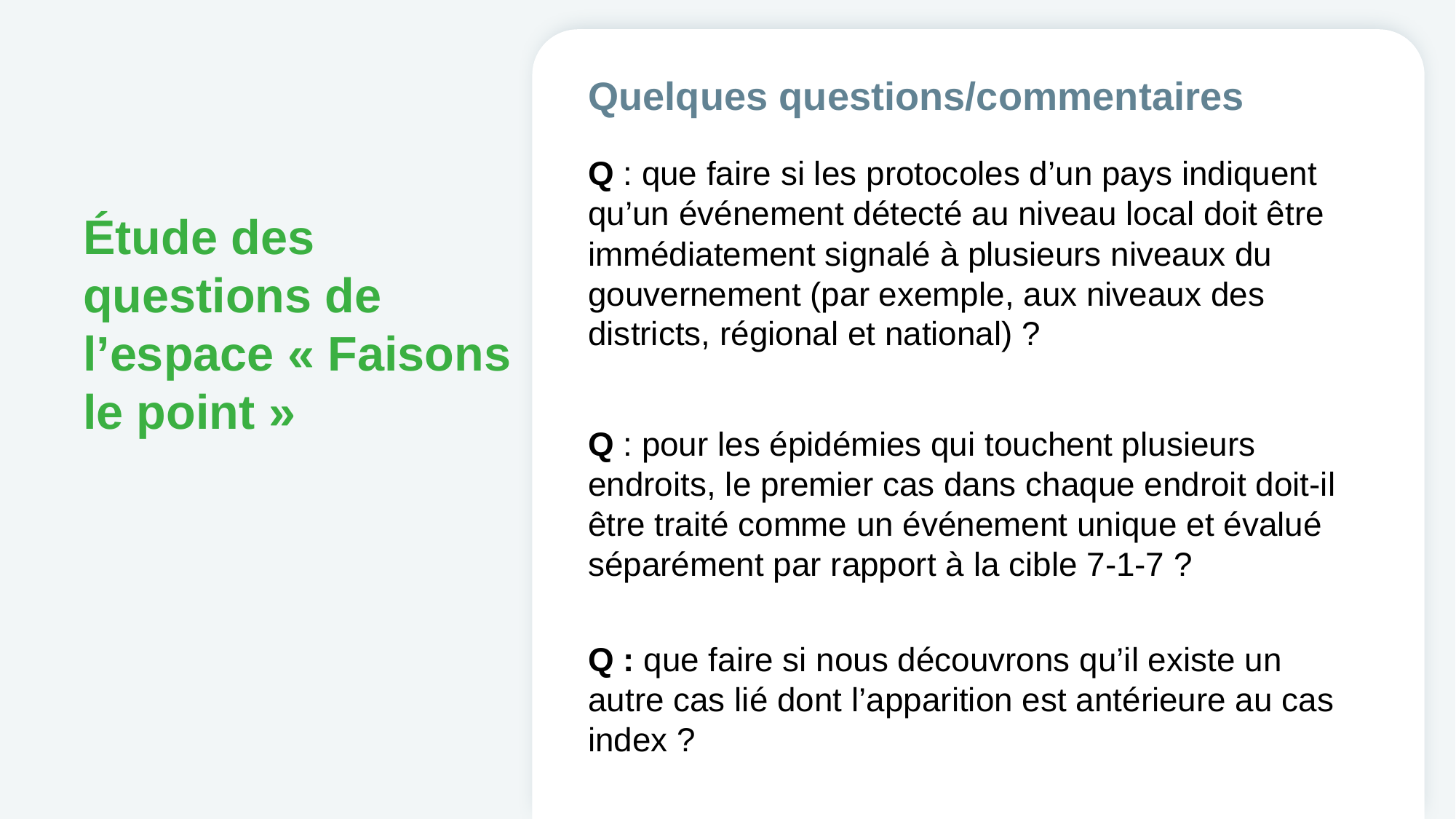

Quelques questions/commentaires
Q : que faire si les protocoles d’un pays indiquent qu’un événement détecté au niveau local doit être immédiatement signalé à plusieurs niveaux du gouvernement (par exemple, aux niveaux des districts, régional et national) ?

Q : pour les épidémies qui touchent plusieurs endroits, le premier cas dans chaque endroit doit-il être traité comme un événement unique et évalué séparément par rapport à la cible 7-1-7 ?

Q : que faire si nous découvrons qu’il existe un autre cas lié dont l’apparition est antérieure au cas index ?

# Étude des questions de l’espace « Faisons le point »